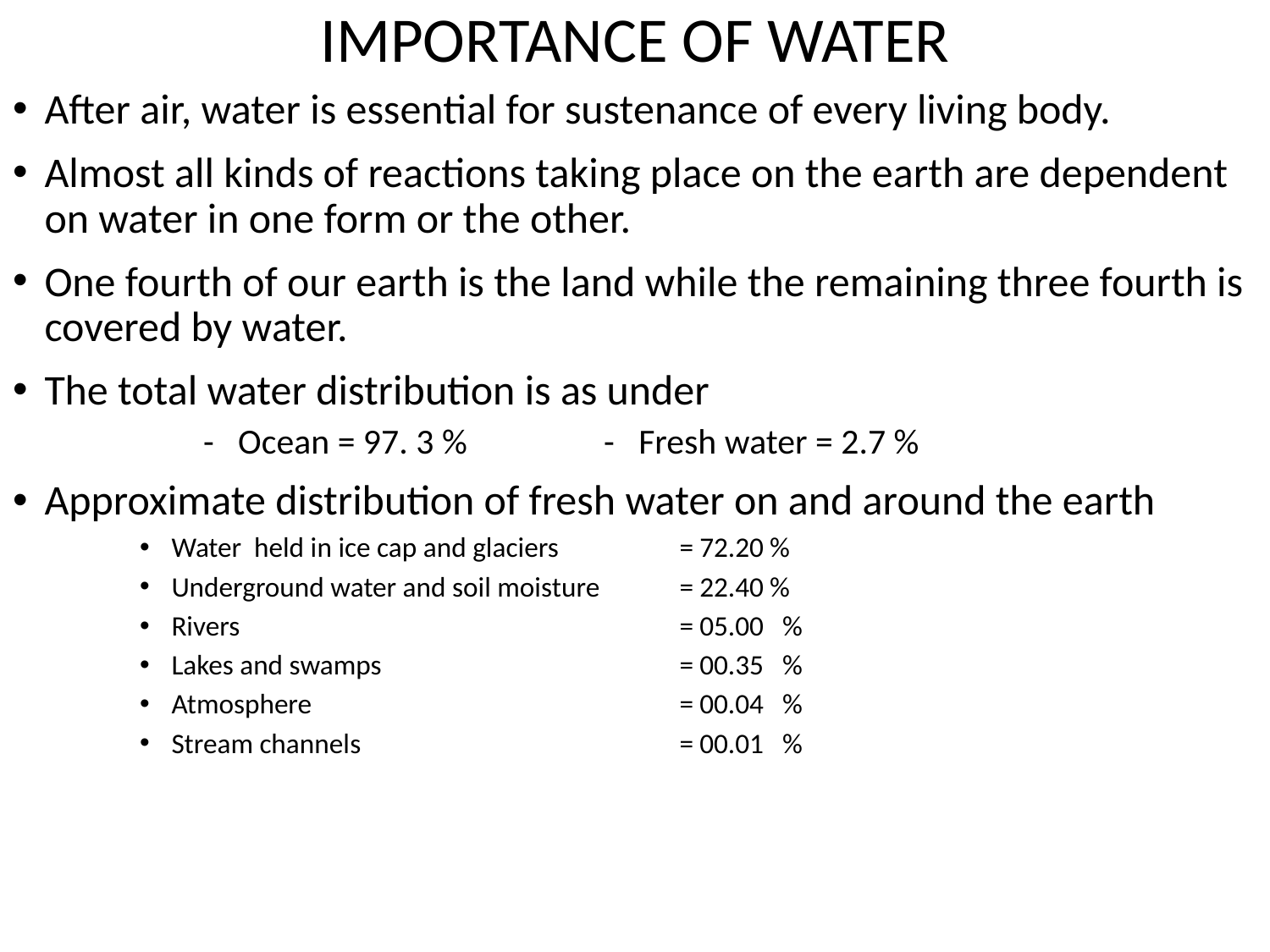

# IMPORTANCE OF WATER
After air, water is essential for sustenance of every living body.
Almost all kinds of reactions taking place on the earth are dependent on water in one form or the other.
One fourth of our earth is the land while the remaining three fourth is covered by water.
The total water distribution is as under
	-   Ocean = 97. 3 %                 -   Fresh water = 2.7 %
Approximate distribution of fresh water on and around the earth
Water  held in ice cap and glaciers 	= 72.20 %
Underground water and soil moisture 	= 22.40 %
Rivers 				= 05.00   %
Lakes and swamps 			= 00.35   %
Atmosphere 			= 00.04   %
Stream channels 			= 00.01   %